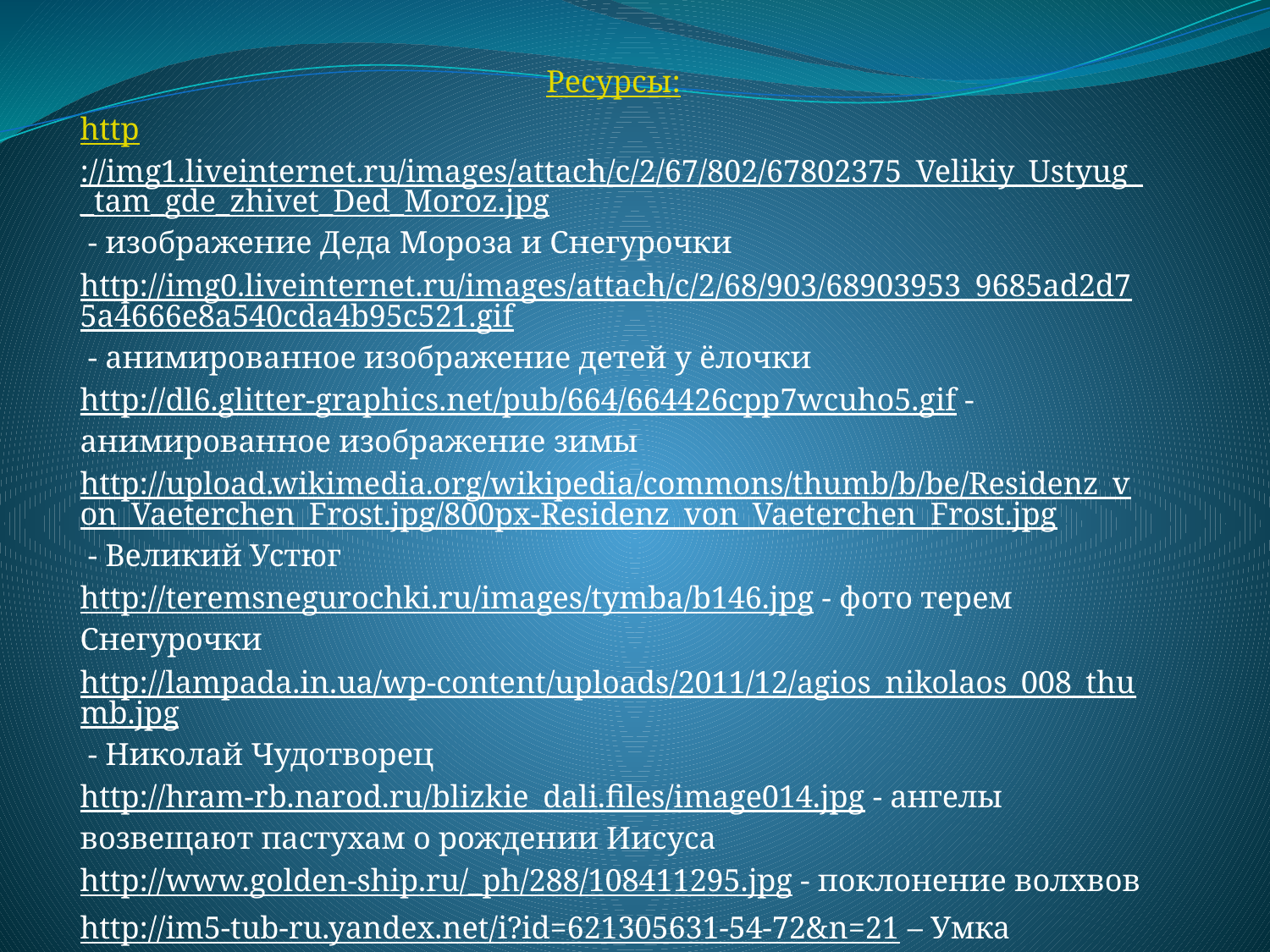

Ресурсы:
http://img1.liveinternet.ru/images/attach/c/2/67/802/67802375_Velikiy_Ustyug__tam_gde_zhivet_Ded_Moroz.jpg - изображение Деда Мороза и Снегурочки
http://img0.liveinternet.ru/images/attach/c/2/68/903/68903953_9685ad2d75a4666e8a540cda4b95c521.gif - анимированное изображение детей у ёлочки
http://dl6.glitter-graphics.net/pub/664/664426cpp7wcuho5.gif - анимированное изображение зимы
http://upload.wikimedia.org/wikipedia/commons/thumb/b/be/Residenz_von_Vaeterchen_Frost.jpg/800px-Residenz_von_Vaeterchen_Frost.jpg - Великий Устюг
http://teremsnegurochki.ru/images/tymba/b146.jpg - фото терем Снегурочки
http://lampada.in.ua/wp-content/uploads/2011/12/agios_nikolaos_008_thumb.jpg - Николай Чудотворец
http://hram-rb.narod.ru/blizkie_dali.files/image014.jpg - ангелы возвещают пастухам о рождении Иисуса
http://www.golden-ship.ru/_ph/288/108411295.jpg - поклонение волхвов
http://im5-tub-ru.yandex.net/i?id=621305631-54-72&n=21 – Умка
http://im6-tub-ru.yandex.net/i?id=264555511-68-72&n=21 – «Чук и Гек» А.Гайдара
#